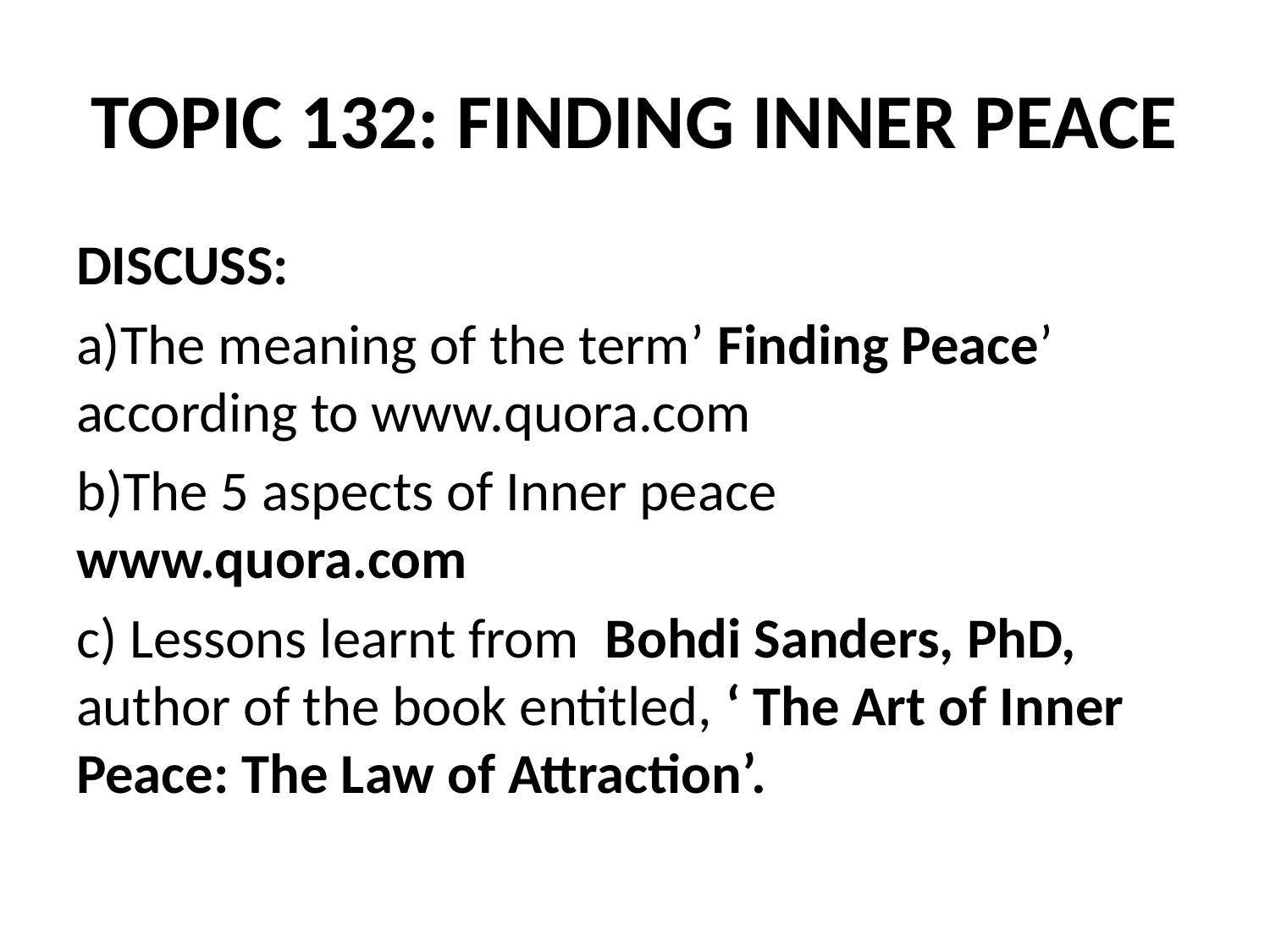

# TOPIC 132: FINDING INNER PEACE
DISCUSS:
a)The meaning of the term’ Finding Peace’ according to www.quora.com
b)The 5 aspects of Inner peace  www.quora.com
c) Lessons learnt from  Bohdi Sanders, PhD, author of the book entitled, ‘ The Art of Inner Peace: The Law of Attraction’.